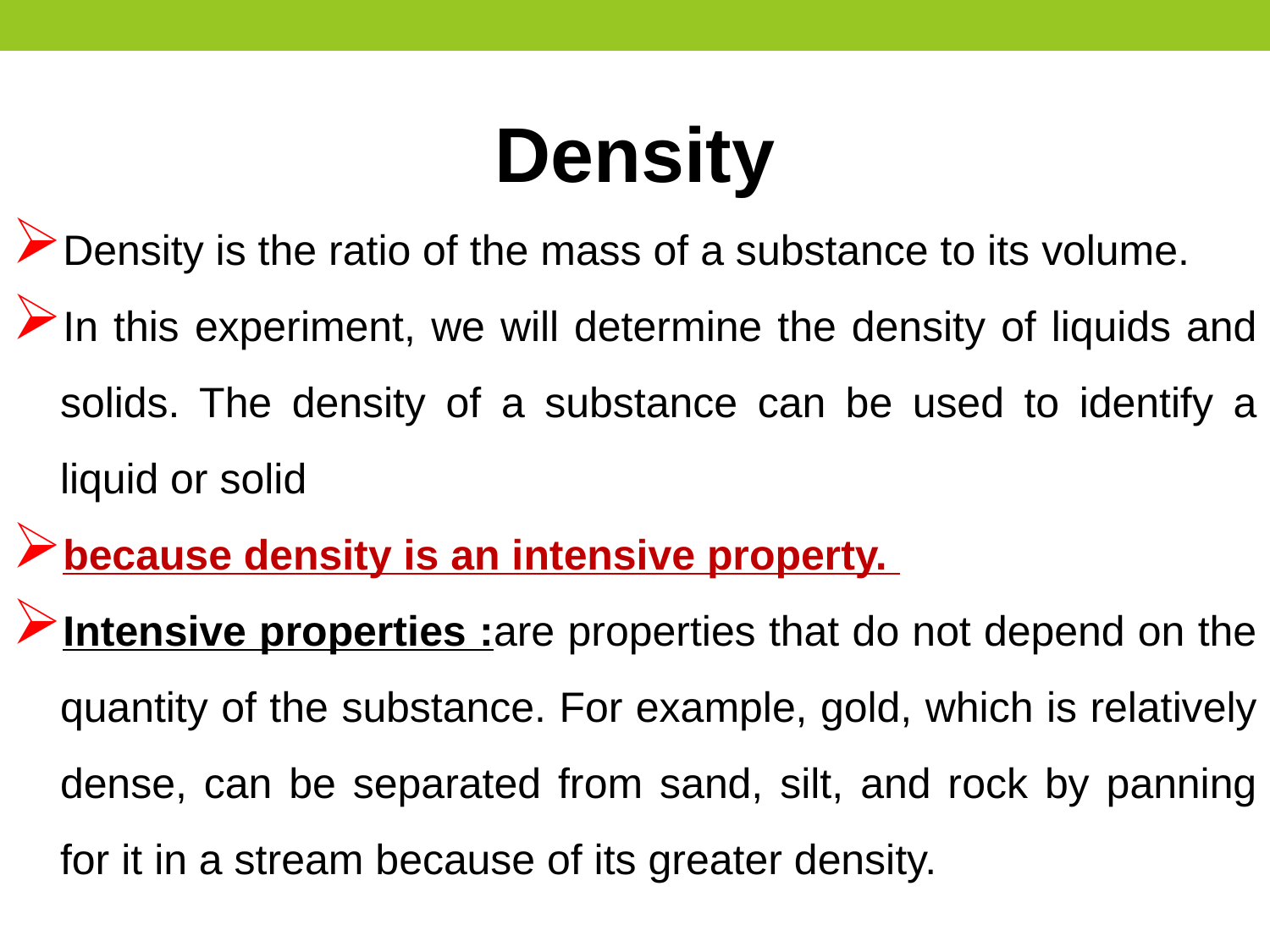

Density
Density is the ratio of the mass of a substance to its volume.
In this experiment, we will determine the density of liquids and solids. The density of a substance can be used to identify a liquid or solid
because density is an intensive property.
Intensive properties :are properties that do not depend on the quantity of the substance. For example, gold, which is relatively dense, can be separated from sand, silt, and rock by panning for it in a stream because of its greater density.